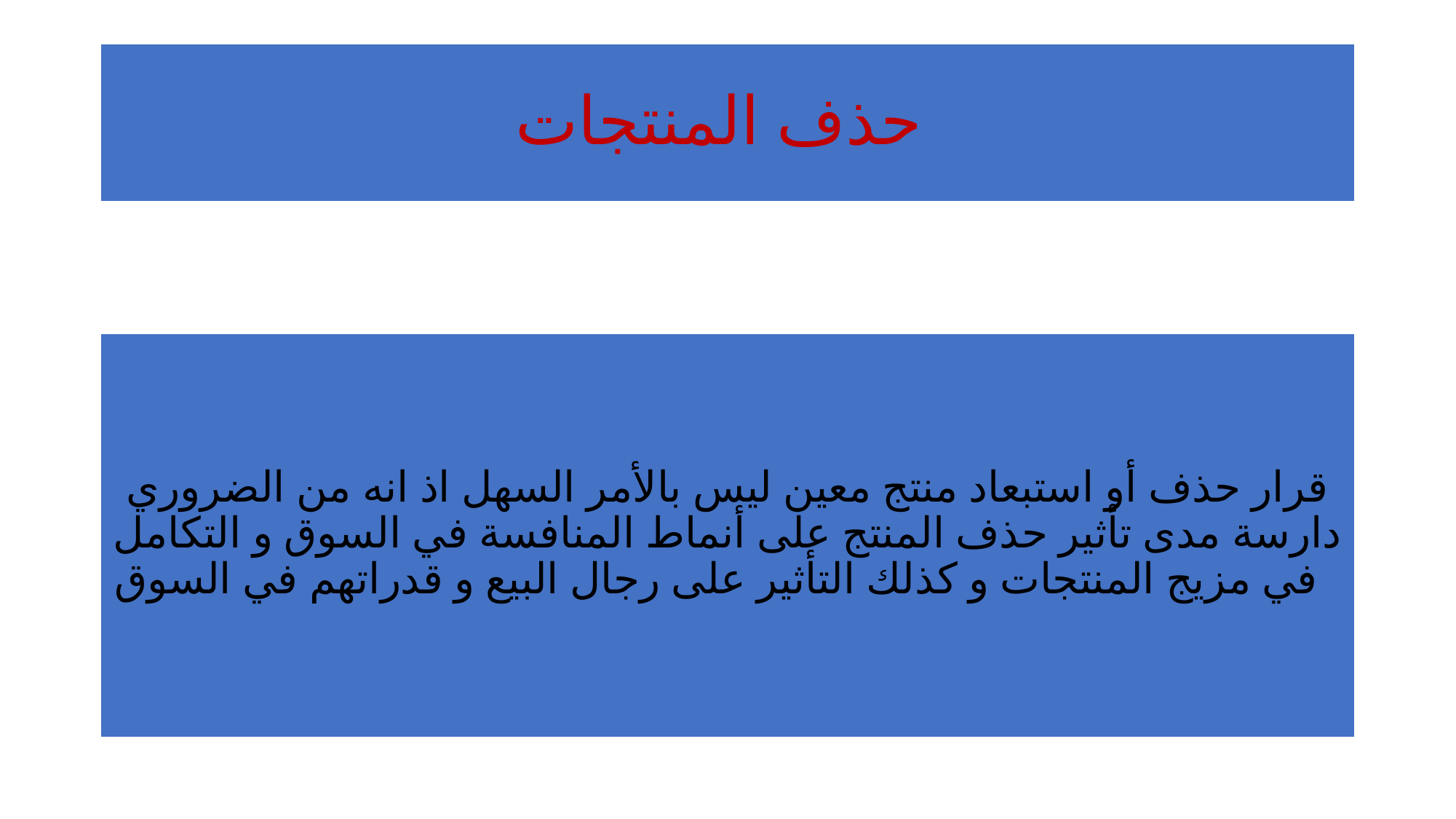

# حذف المنتجات

قرار حذف أو استبعاد منتج معين ليس بالأمر السهل اذ انه من الضروري دارسة مدى تأثير حذف المنتج على أنماط المنافسة في السوق و التكامل في مزيج المنتجات و كذلك التأثير على رجال البيع و قدراتهم في السوق